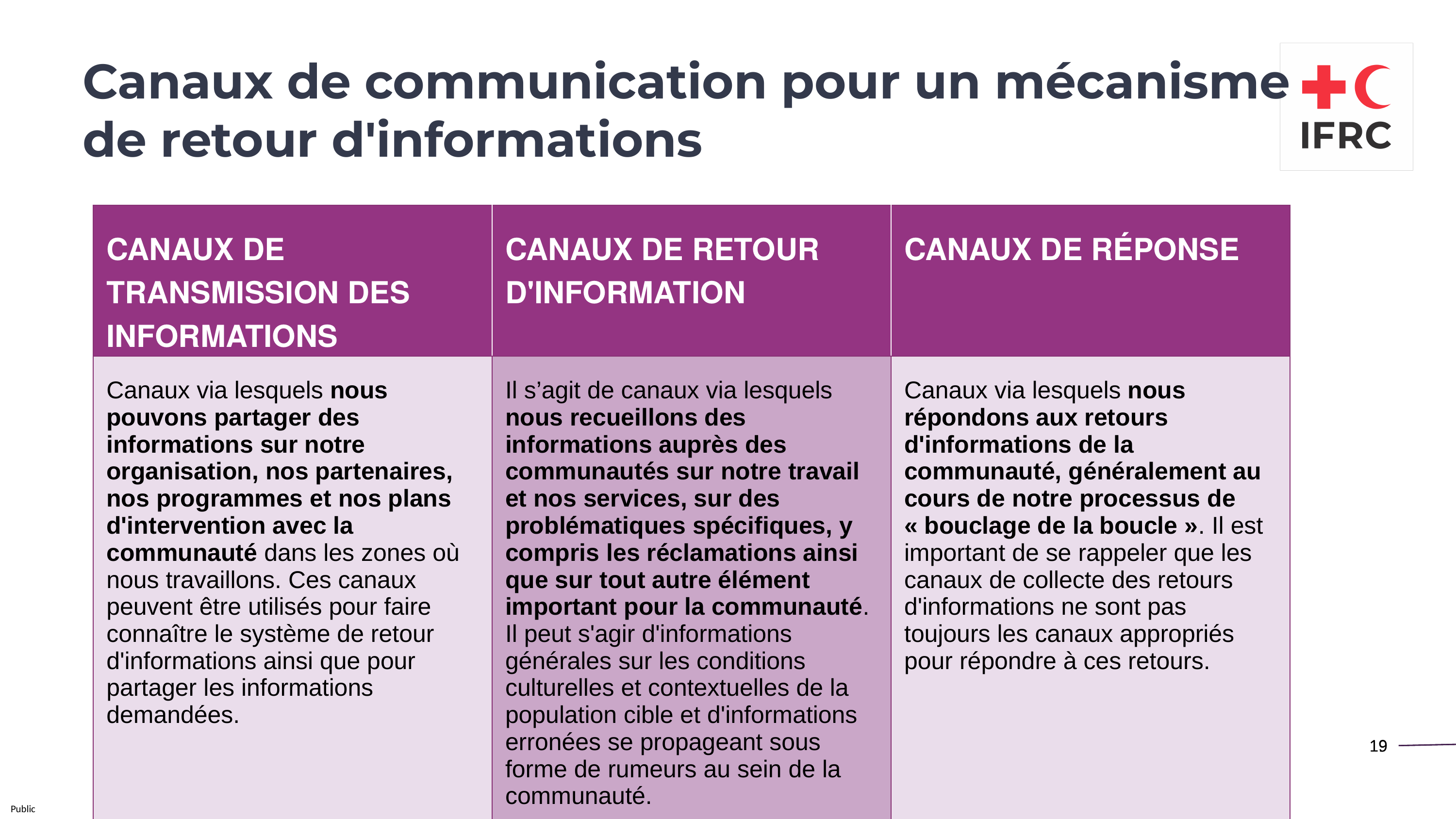

Canaux de communication pour un mécanisme de retour d'informations
| CANAUX DE TRANSMISSION DES INFORMATIONS | CANAUX DE RETOUR D'INFORMATION | CANAUX DE RÉPONSE |
| --- | --- | --- |
| Canaux via lesquels nous pouvons partager des informations sur notre organisation, nos partenaires, nos programmes et nos plans d'intervention avec la communauté dans les zones où nous travaillons. Ces canaux peuvent être utilisés pour faire connaître le système de retour d'informations ainsi que pour partager les informations demandées. | Il s’agit de canaux via lesquels nous recueillons des informations auprès des communautés sur notre travail et nos services, sur des problématiques spécifiques, y compris les réclamations ainsi que sur tout autre élément important pour la communauté. Il peut s'agir d'informations générales sur les conditions culturelles et contextuelles de la population cible et d'informations erronées se propageant sous forme de rumeurs au sein de la communauté. | Canaux via lesquels nous répondons aux retours d'informations de la communauté, généralement au cours de notre processus de « bouclage de la boucle ». Il est important de se rappeler que les canaux de collecte des retours d'informations ne sont pas toujours les canaux appropriés pour répondre à ces retours. |